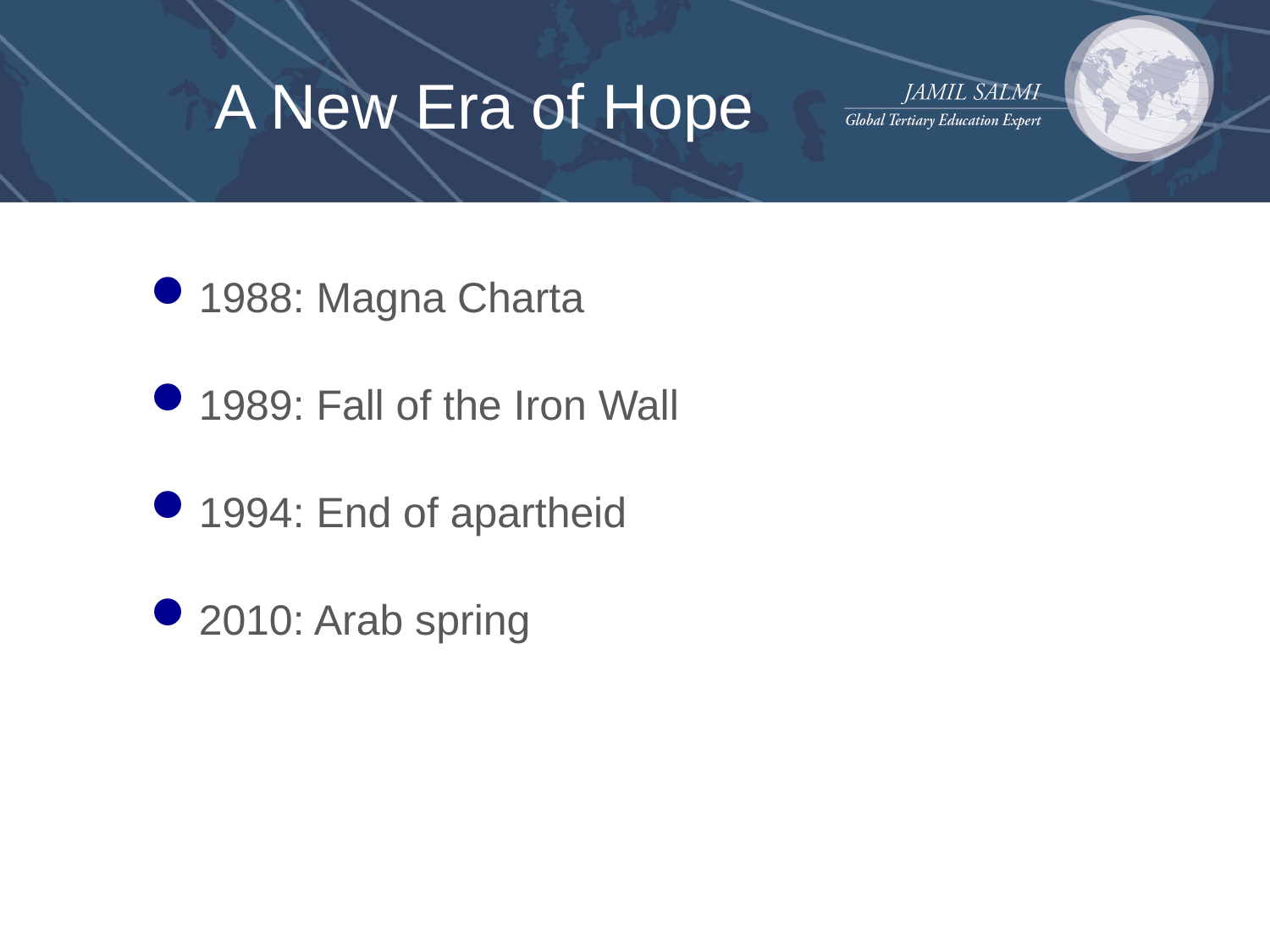

# A New Era of Hope
1988: Magna Charta
1989: Fall of the Iron Wall
1994: End of apartheid
2010: Arab spring